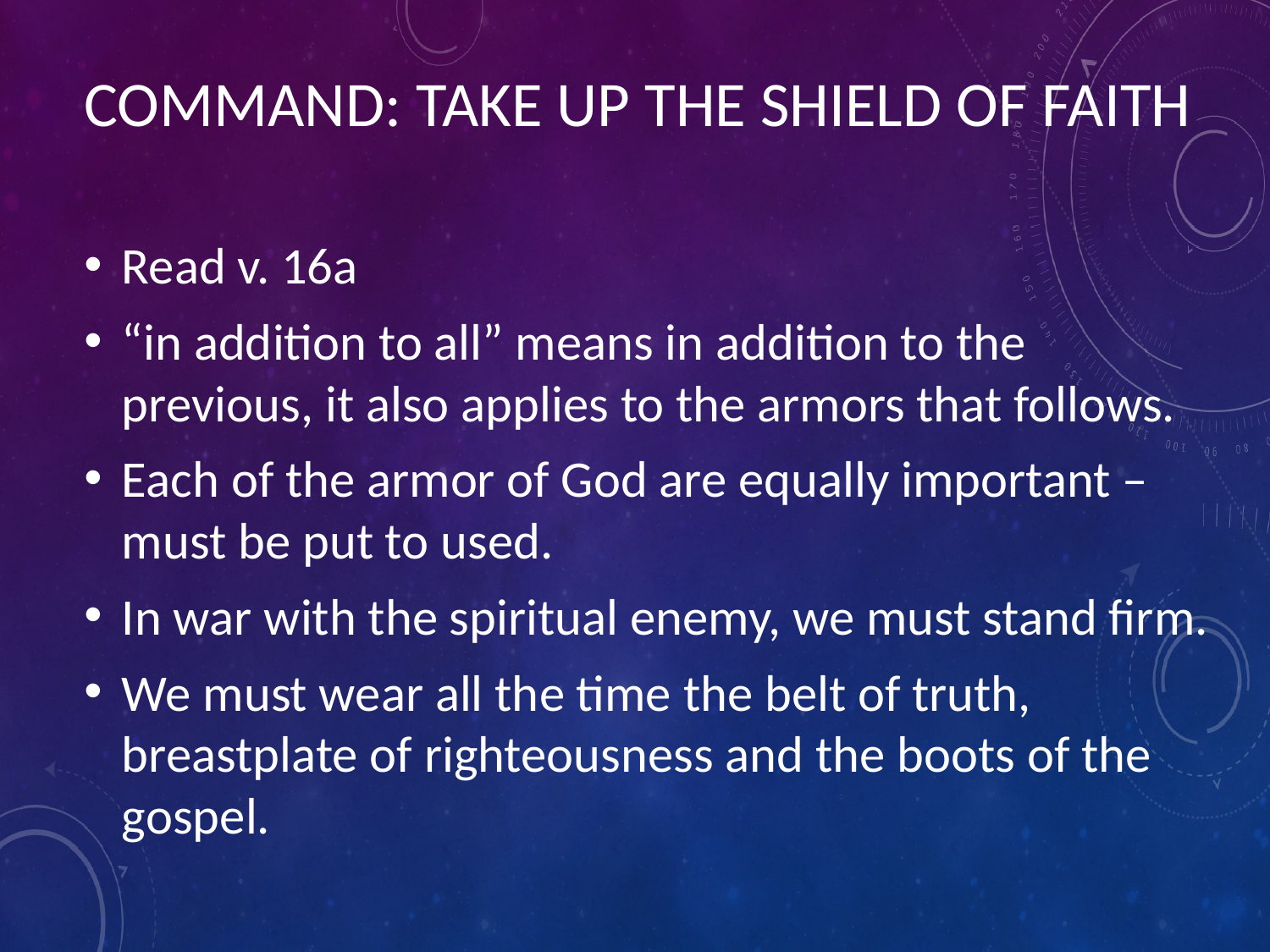

# command: take up the shield of faith
Read v. 16a
“in addition to all” means in addition to the previous, it also applies to the armors that follows.
Each of the armor of God are equally important –must be put to used.
In war with the spiritual enemy, we must stand firm.
We must wear all the time the belt of truth, breastplate of righteousness and the boots of the gospel.